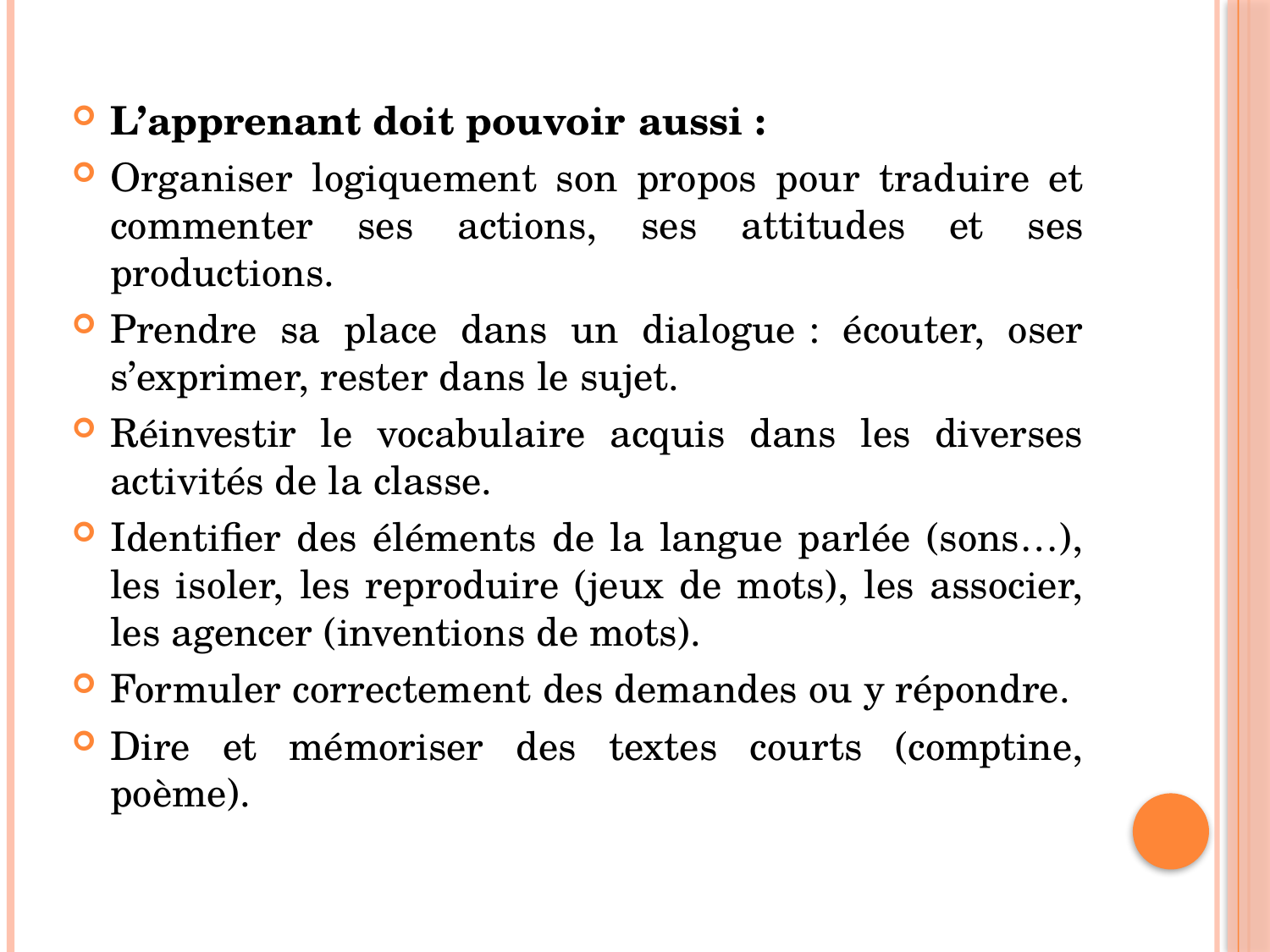

L’apprenant doit pouvoir aussi :
Organiser logiquement son propos pour traduire et commenter ses actions, ses attitudes et ses productions.
Prendre sa place dans un dialogue : écouter, oser s’exprimer, rester dans le sujet.
Réinvestir le vocabulaire acquis dans les diverses activités de la classe.
Identifier des éléments de la langue parlée (sons…), les isoler, les reproduire (jeux de mots), les associer, les agencer (inventions de mots).
Formuler correctement des demandes ou y répondre.
Dire et mémoriser des textes courts (comptine, poème).